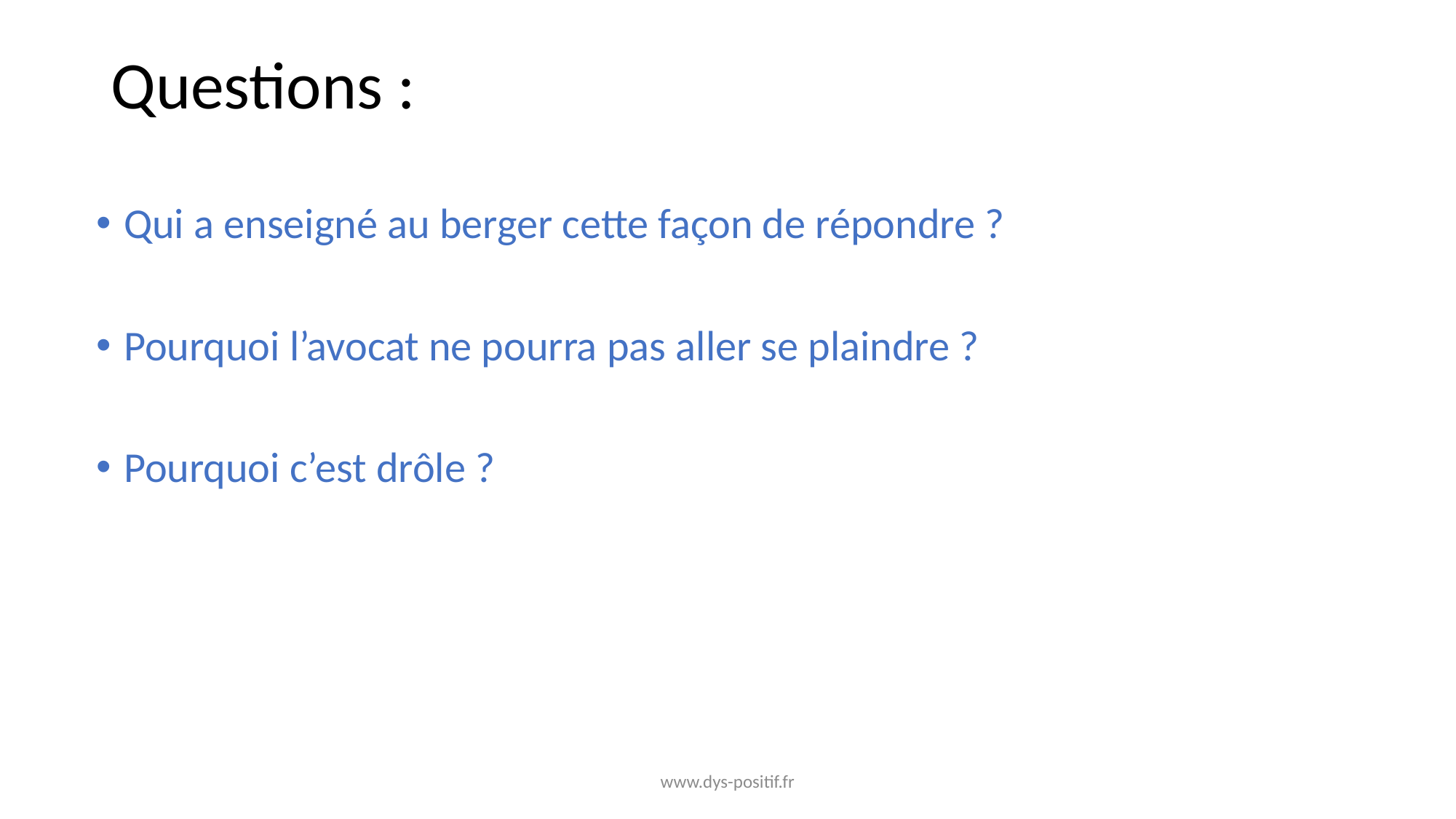

# Questions :
Qui a enseigné au berger cette façon de répondre ?

Pourquoi l’avocat ne pourra pas aller se plaindre ?

Pourquoi c’est drôle ?

www.dys-positif.fr